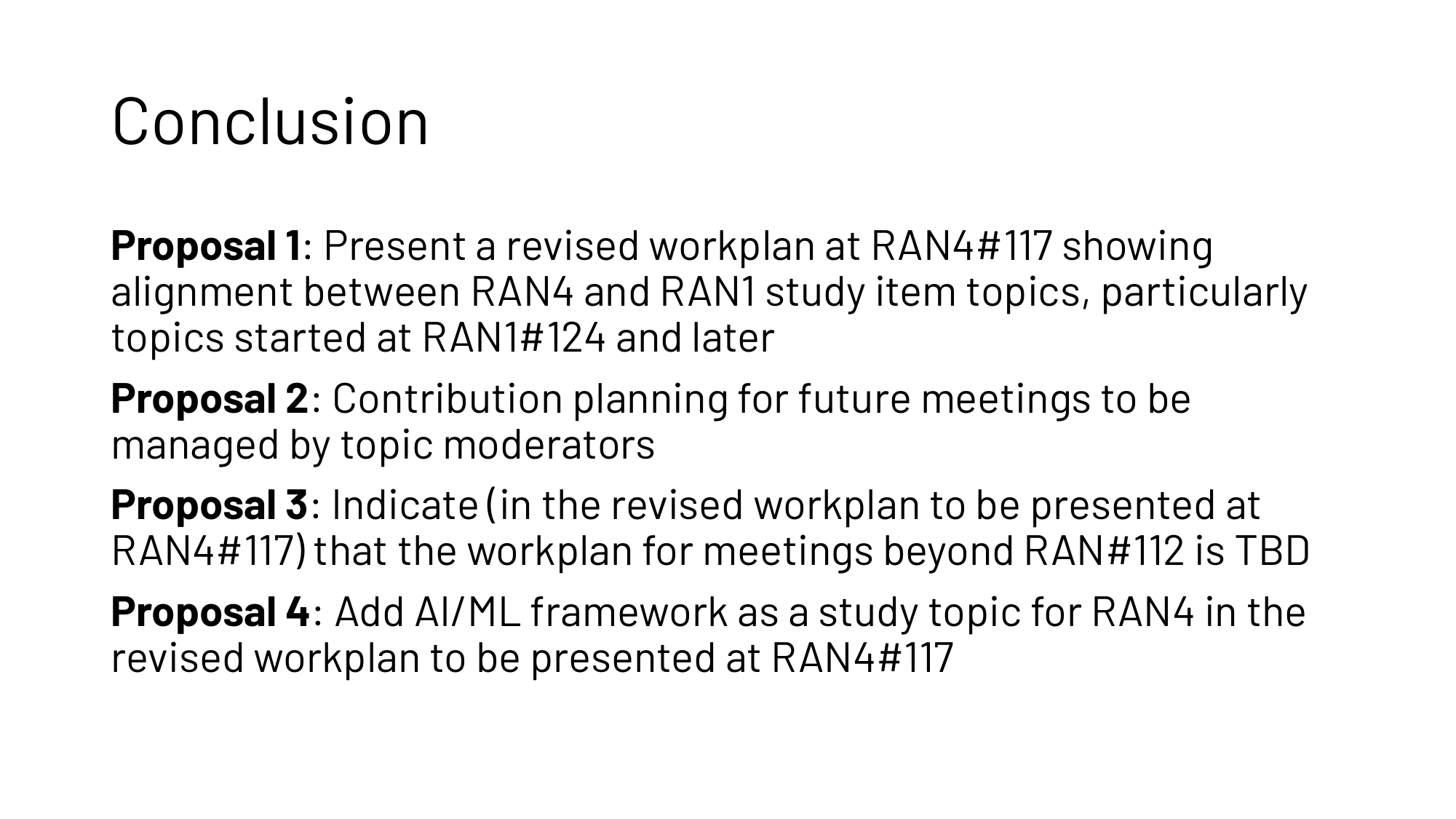

# Conclusion
Proposal 1: Present a revised workplan at RAN4#117 showing alignment between RAN4 and RAN1 study item topics, particularly topics started at RAN1#124 and later
Proposal 2: Contribution planning for future meetings to be managed by topic moderators
Proposal 3: Indicate (in the revised workplan to be presented at RAN4#117) that the workplan for meetings beyond RAN#112 is TBD
Proposal 4: Add AI/ML framework as a study topic for RAN4 in the revised workplan to be presented at RAN4#117